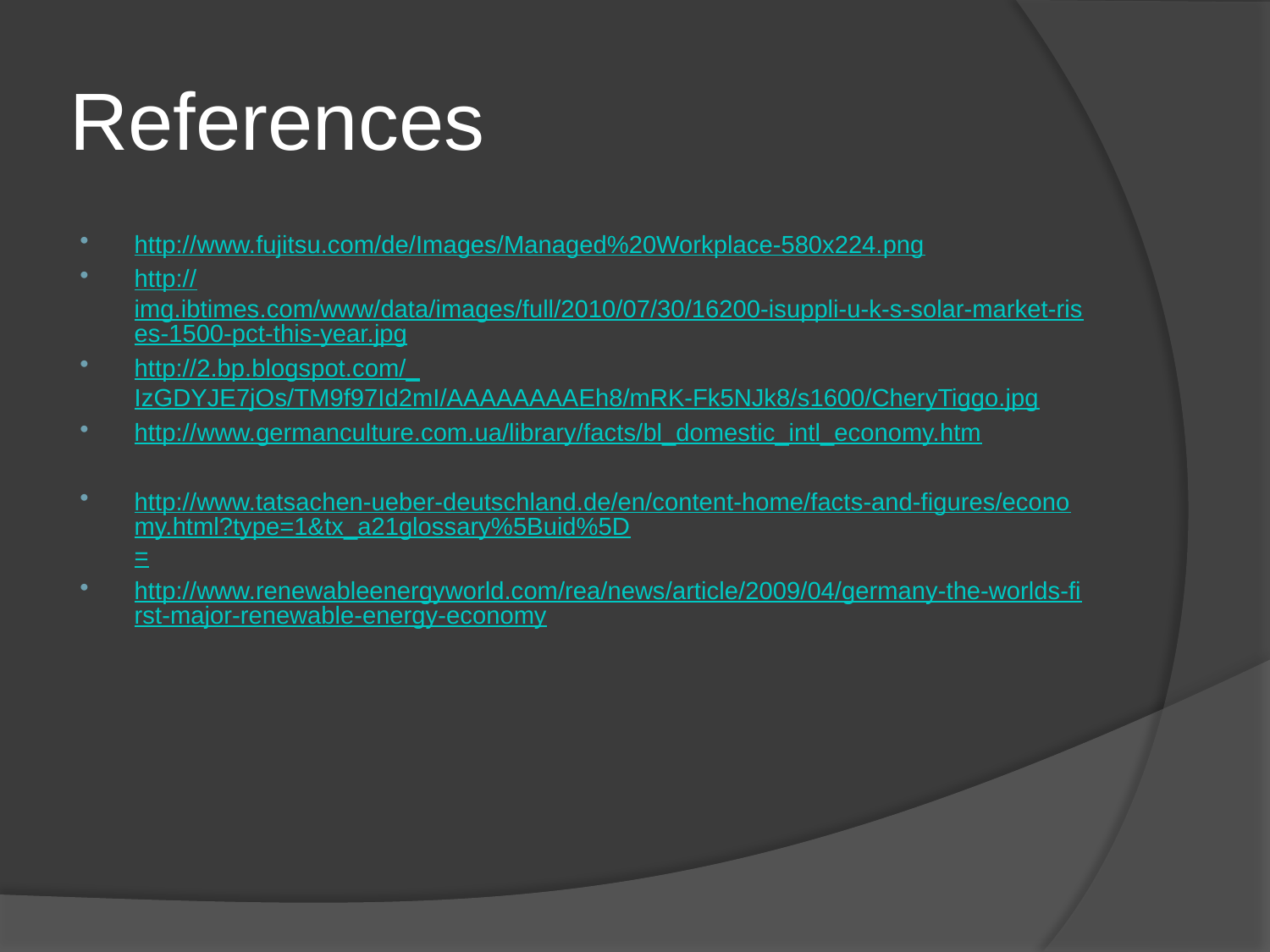

# References
http://www.fujitsu.com/de/Images/Managed%20Workplace-580x224.png
http://img.ibtimes.com/www/data/images/full/2010/07/30/16200-isuppli-u-k-s-solar-market-rises-1500-pct-this-year.jpg
http://2.bp.blogspot.com/_IzGDYJE7jOs/TM9f97Id2mI/AAAAAAAAEh8/mRK-Fk5NJk8/s1600/CheryTiggo.jpg
http://www.germanculture.com.ua/library/facts/bl_domestic_intl_economy.htm

http://www.tatsachen-ueber-deutschland.de/en/content-home/facts-and-figures/economy.html?type=1&tx_a21glossary%5Buid%5D=
http://www.renewableenergyworld.com/rea/news/article/2009/04/germany-the-worlds-first-major-renewable-energy-economy